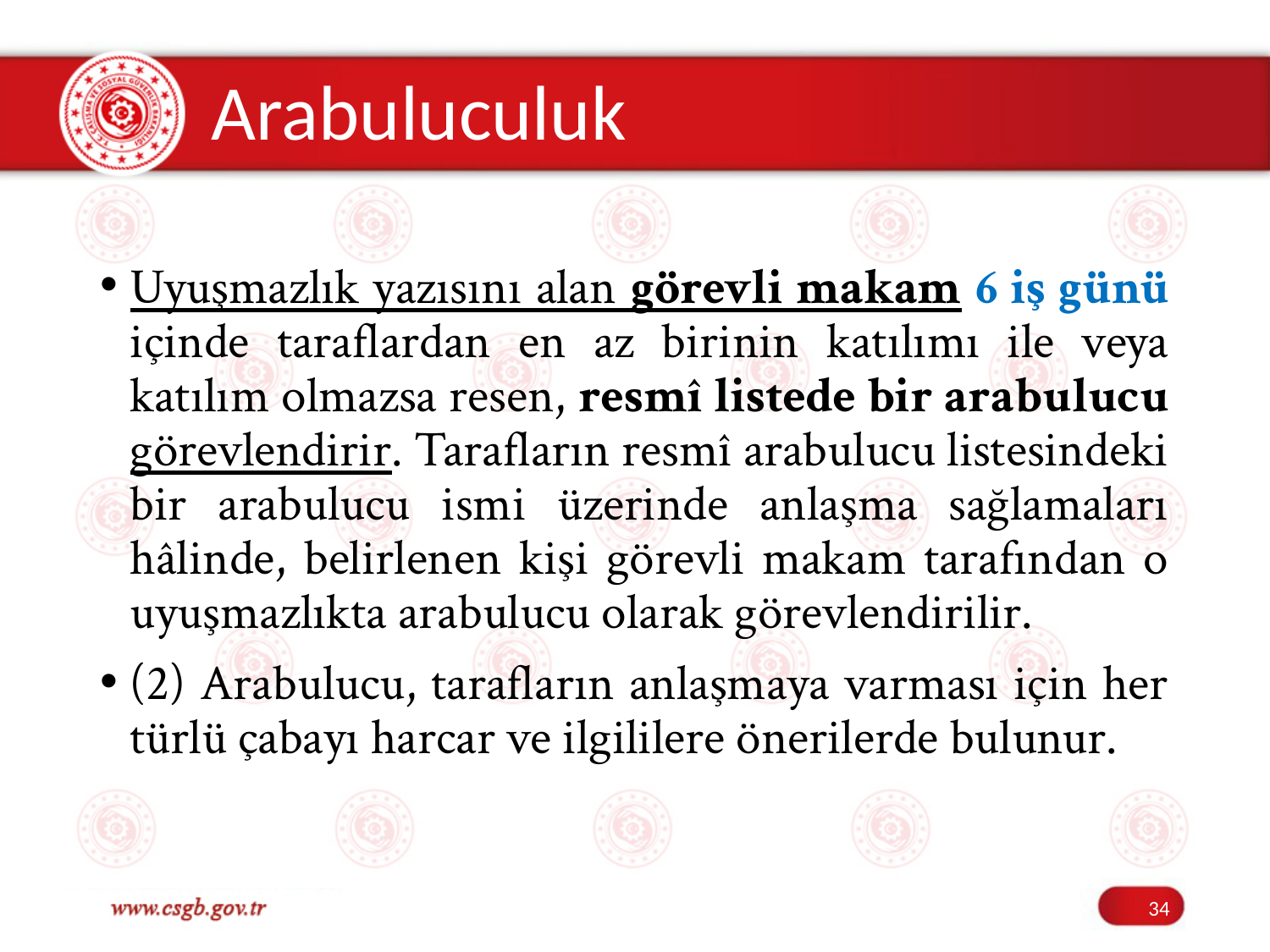

# Arabuluculuk
Uyuşmazlık yazısını alan görevli makam 6 iş günü içinde taraflardan en az birinin katılımı ile veya katılım olmazsa resen, resmî listede bir arabulucu görevlendirir. Tarafların resmî arabulucu listesindeki bir arabulucu ismi üzerinde anlaşma sağlamaları hâlinde, belirlenen kişi görevli makam tarafından o uyuşmazlıkta arabulucu olarak görevlendirilir.
(2) Arabulucu, tarafların anlaşmaya varması için her türlü çabayı harcar ve ilgililere önerilerde bulunur.

34